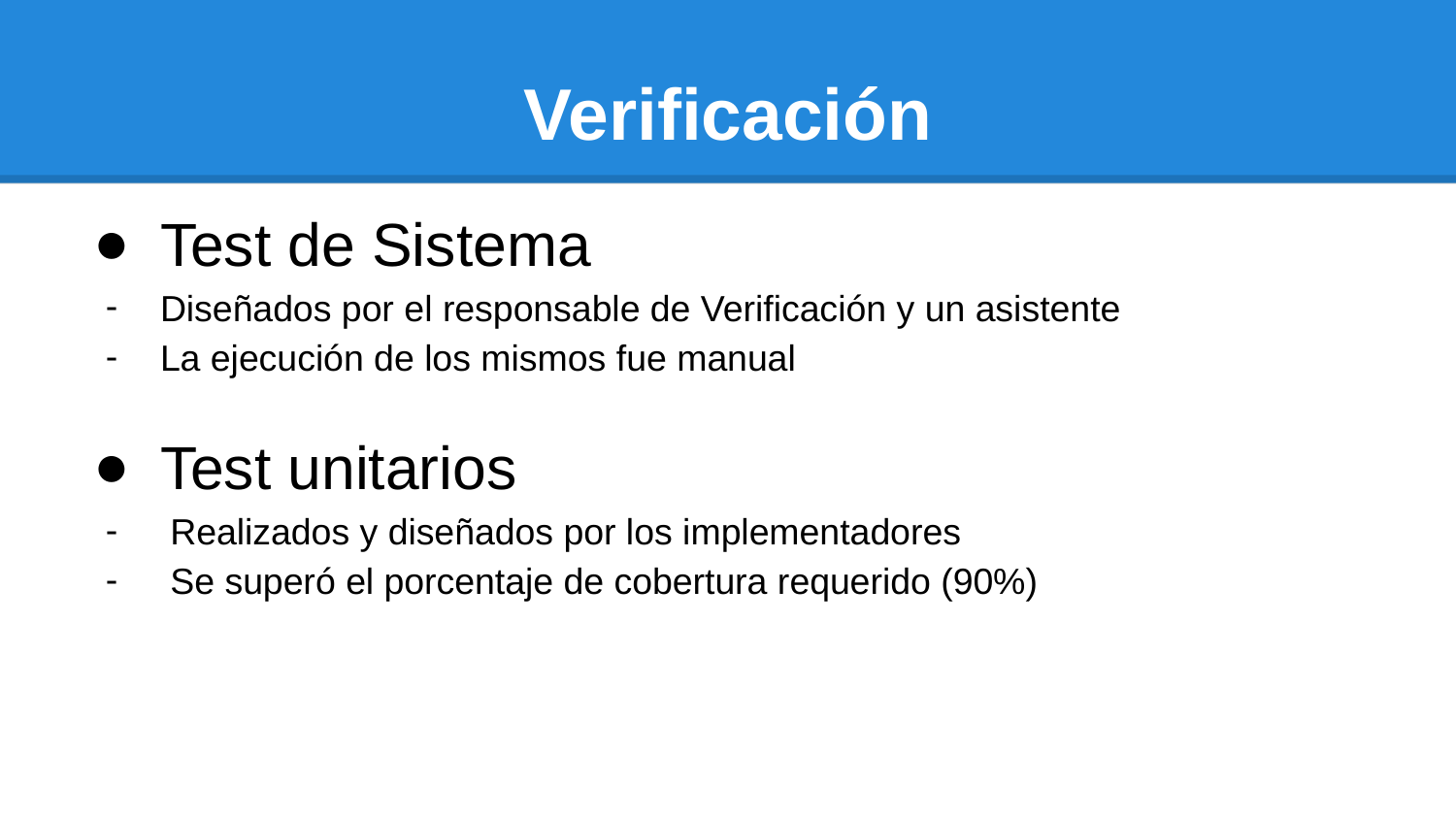

# Verificación
Test de Sistema
Diseñados por el responsable de Verificación y un asistente
La ejecución de los mismos fue manual
Test unitarios
 Realizados y diseñados por los implementadores
 Se superó el porcentaje de cobertura requerido (90%)